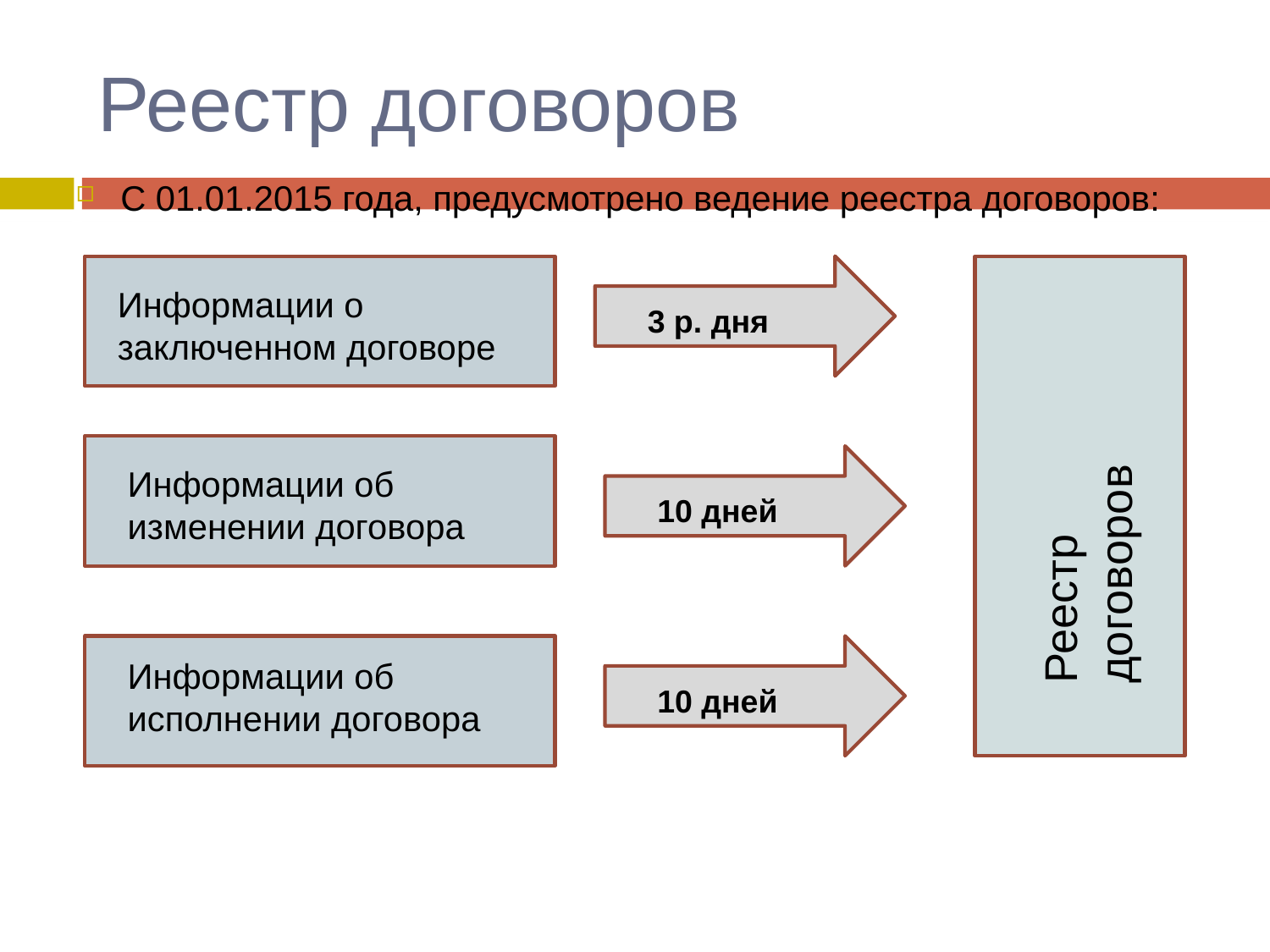

# Реестр договоров
С 01.01.2015 года, предусмотрено ведение реестра договоров:

Информации о заключенном договоре
3 р. дня
Реестр договоров

Информации об изменении договора
10 дней

Информации об исполнении договора
10 дней